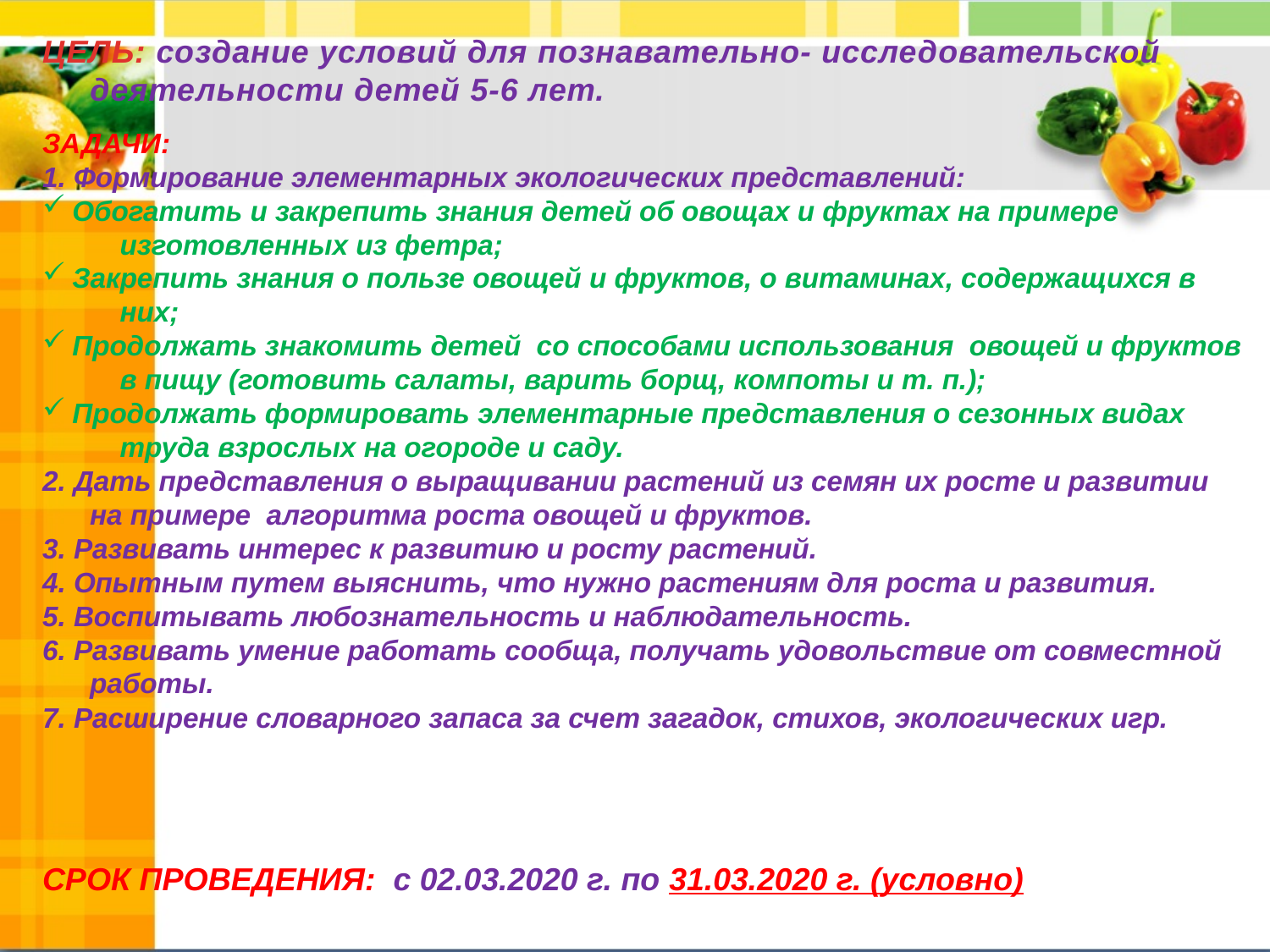

# ЦЕЛЬ: создание условий для познавательно- исследовательской деятельности детей 5-6 лет.
ЗАДАЧИ:
1. Формирование элементарных экологических представлений:
Обогатить и закрепить знания детей об овощах и фруктах на примере изготовленных из фетра;
Закрепить знания о пользе овощей и фруктов, о витаминах, содержащихся в них;
Продолжать знакомить детей  со способами использования  овощей и фруктов в пищу (готовить салаты, варить борщ, компоты и т. п.);
Продолжать формировать элементарные представления о сезонных видах труда взрослых на огороде и саду.
2. Дать представления о выращивании растений из семян их росте и развитии  на примере  алгоритма роста овощей и фруктов.
3. Развивать интерес к развитию и росту растений.
4. Опытным путем выяснить, что нужно растениям для роста и развития.
5. Воспитывать любознательность и наблюдательность.
6. Развивать умение работать сообща, получать удовольствие от совместной работы.
7. Расширение словарного запаса за счет загадок, стихов, экологических игр.
СРОК ПРОВЕДЕНИЯ:  с 02.03.2020 г. по 31.03.2020 г. (условно)